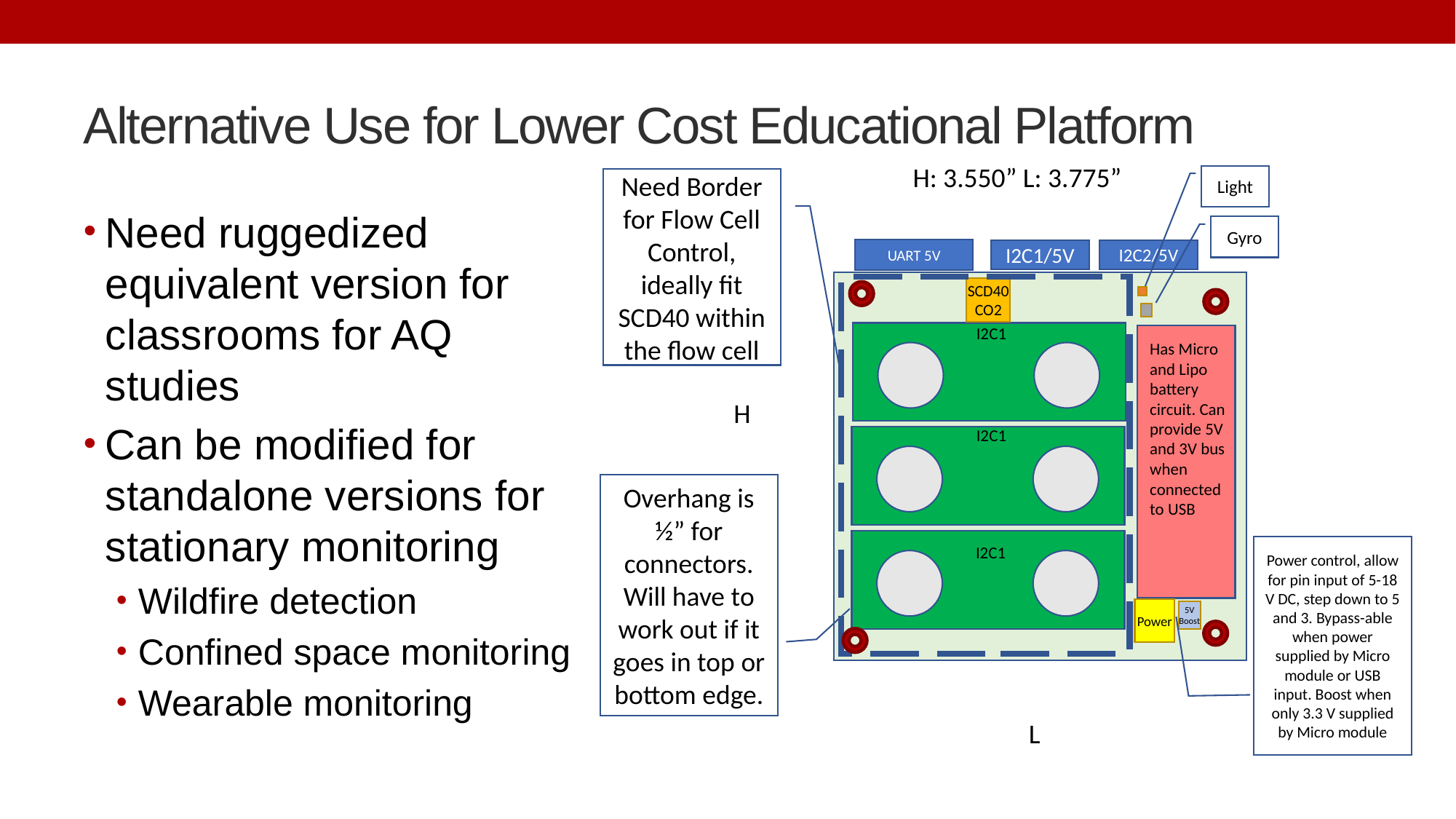

# Alternative Use for Lower Cost Educational Platform
H: 3.550” L: 3.775”
Light
Need Border for Flow Cell Control, ideally fit SCD40 within the flow cell
Need ruggedized equivalent version for classrooms for AQ studies
Can be modified for standalone versions for stationary monitoring
Wildfire detection
Confined space monitoring
Wearable monitoring

Gyro
UART 5V
I2C2/5V
I2C1/5V

SCD40 CO2

I2C1
Has Micro and Lipo battery circuit. Can provide 5V and 3V bus when connected to USB
H
I2C1
Overhang is ½” for connectors. Will have to work out if it goes in top or bottom edge.
Power control, allow for pin input of 5-18 V DC, step down to 5 and 3. Bypass-able when power supplied by Micro module or USB input. Boost when only 3.3 V supplied by Micro module
I2C1
Power
5V Boost

L